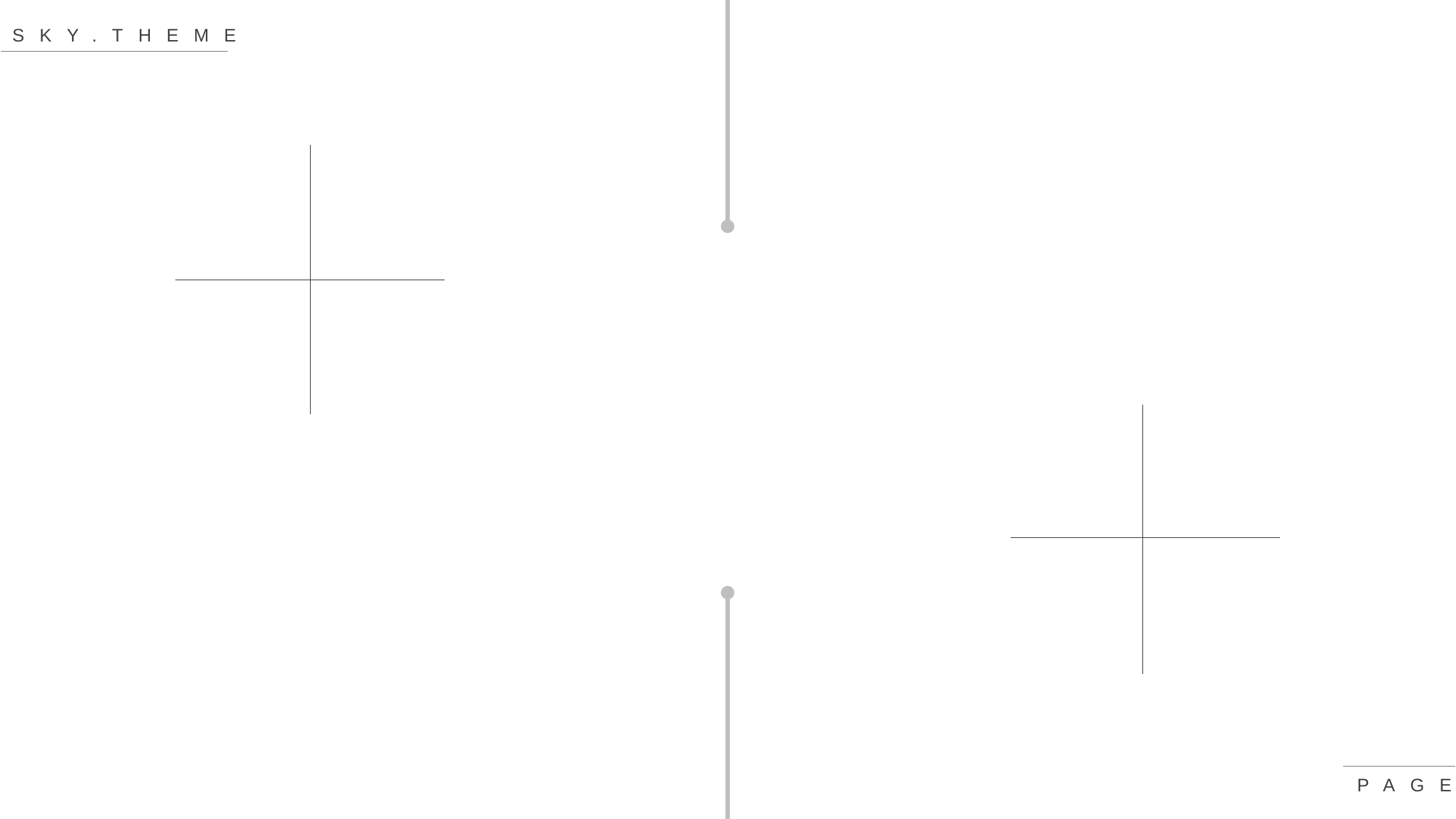

Text 01
Lorem Ipsum comes from section Contrary to popular belief.